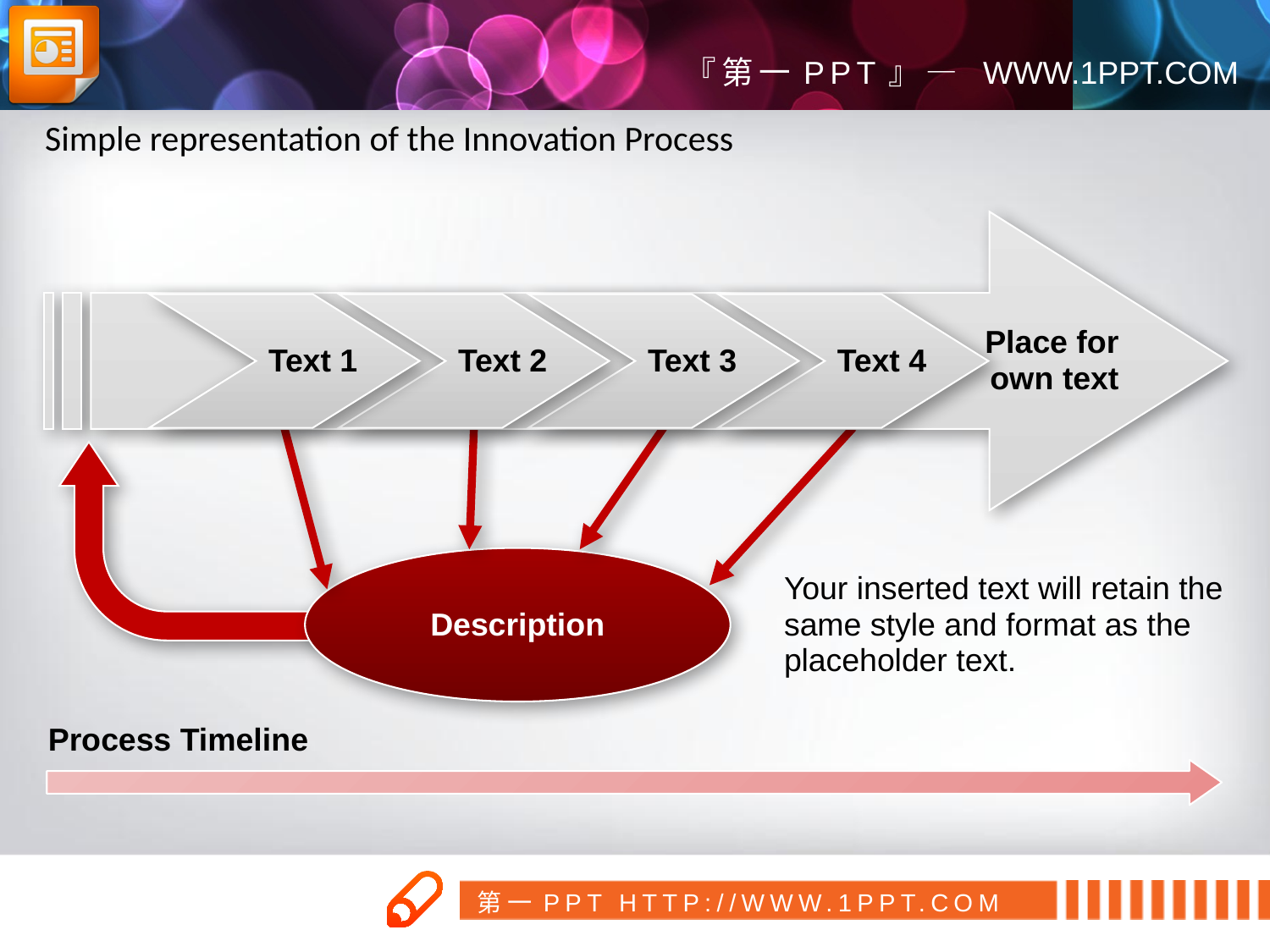

Simple representation of the Innovation Process
Place for
own text
Text 1
Text 2
Text 3
Text 4

Description
Your inserted text will retain the same style and format as the placeholder text.
Process Timeline